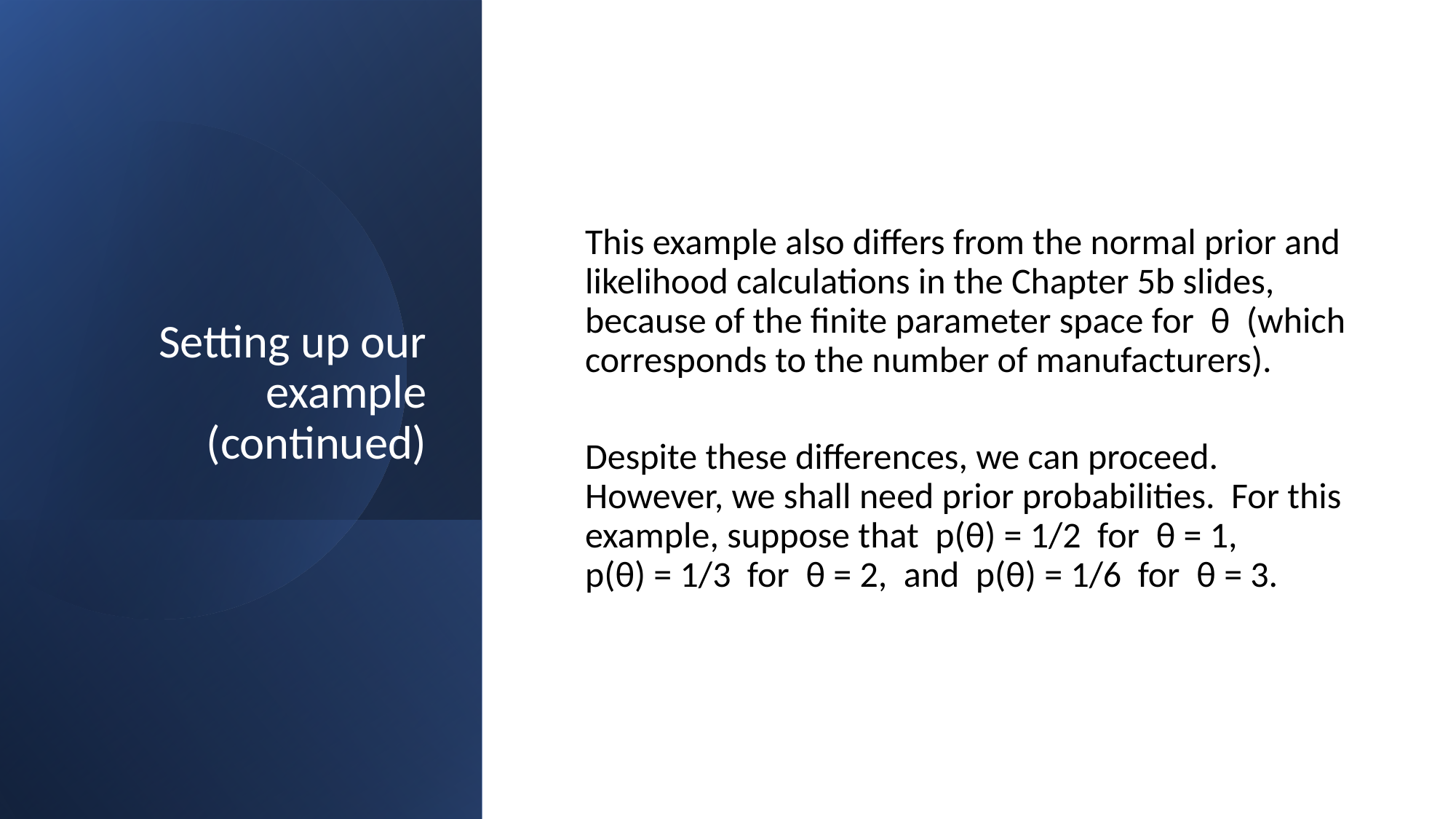

# Setting up our example (continued)
This example also differs from the normal prior and likelihood calculations in the Chapter 5b slides, because of the finite parameter space for  θ  (which corresponds to the number of manufacturers).

Despite these differences, we can proceed.  However, we shall need prior probabilities.  For this example, suppose that  p(θ) = 1/2  for  θ = 1,       p(θ) = 1/3  for  θ = 2,  and  p(θ) = 1/6  for  θ = 3.